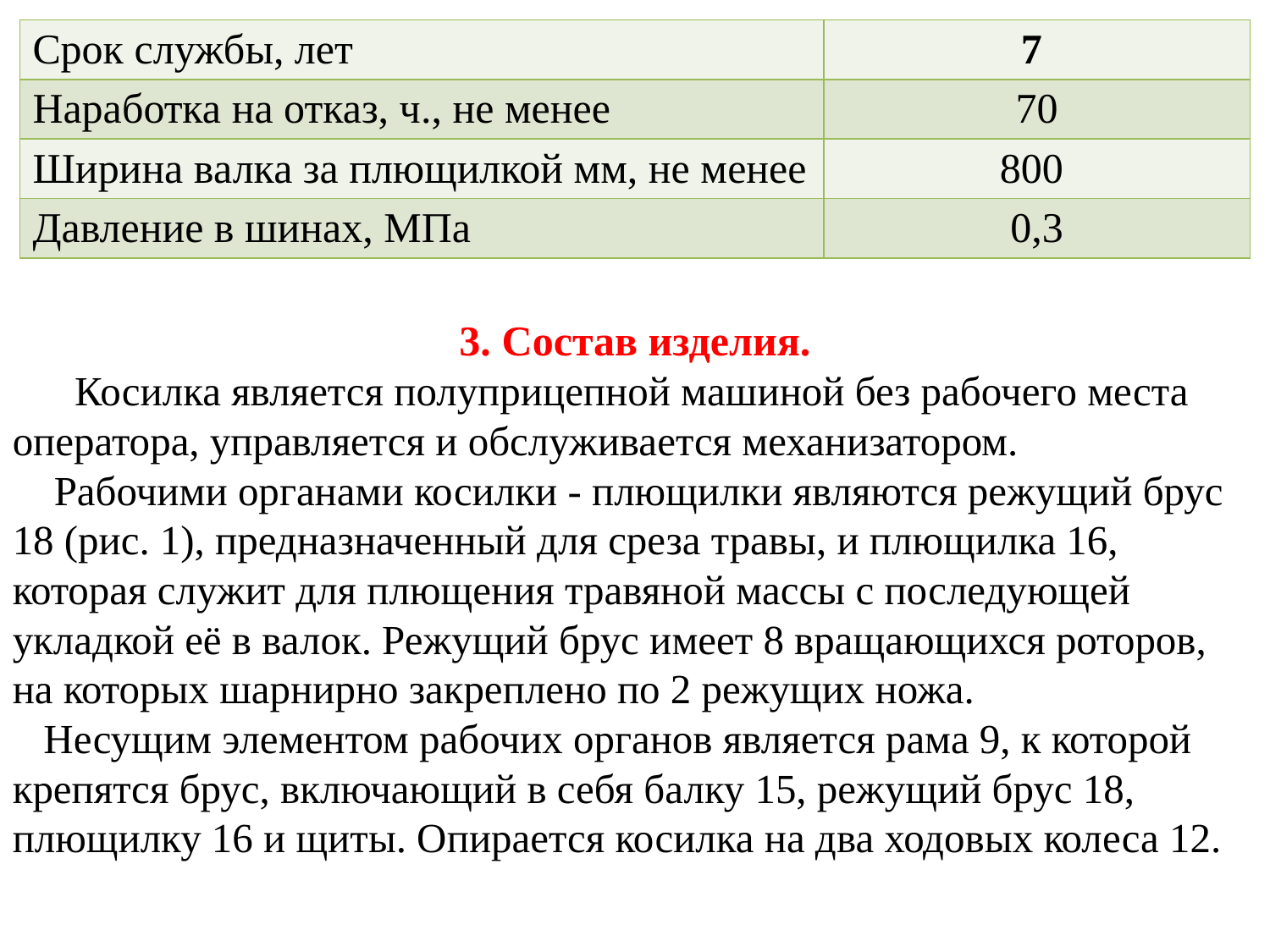

| Срок службы, лет | 7 |
| --- | --- |
| Наработка на отказ, ч., не менее | 70 |
| Ширина валка за плющилкой мм, не менее | 800 |
| Давление в шинах, МПа | 0,3 |
3. Состав изделия.
      Косилка является полуприцепной машиной без рабочего места оператора, управляется и обслуживается механизатором.
    Рабочими органами косилки - плющилки являются режущий брус 18 (рис. 1), предназначенный для среза травы, и плющилка 16, которая служит для плющения травяной массы с последующей укладкой её в валок. Режущий брус имеет 8 вращающихся роторов, на которых шарнирно закреплено по 2 режущих ножа.
   Несущим элементом рабочих органов является рама 9, к которой крепятся брус, включающий в себя балку 15, режущий брус 18, плющилку 16 и щиты. Опирается косилка на два ходовых колеса 12.